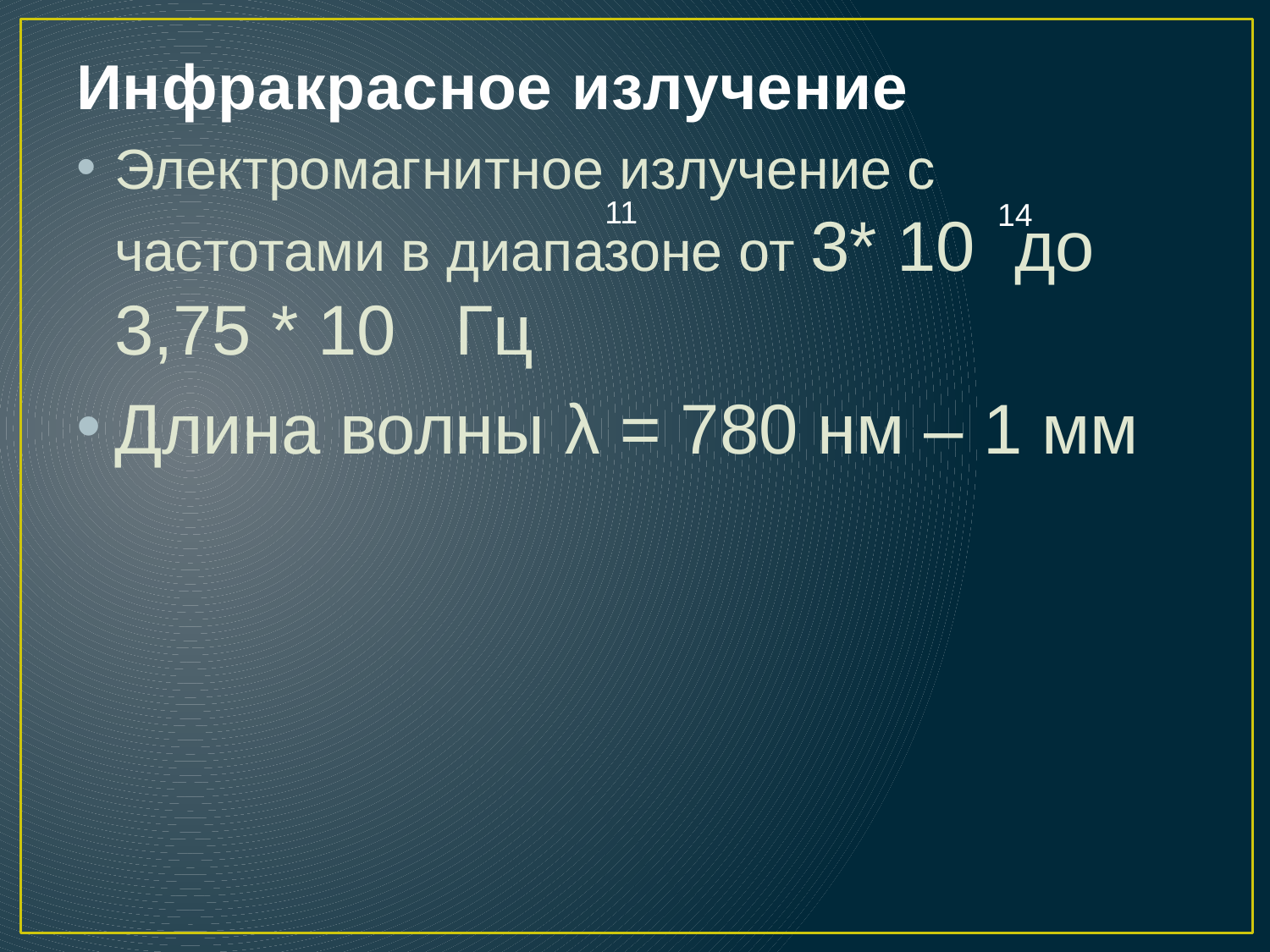

# Инфракрасное излучение
Электромагнитное излучение с частотами в диапазоне от 3* 10  до 3,75 * 10   Гц
Длина волны λ = 780 нм – 1 мм

11
14